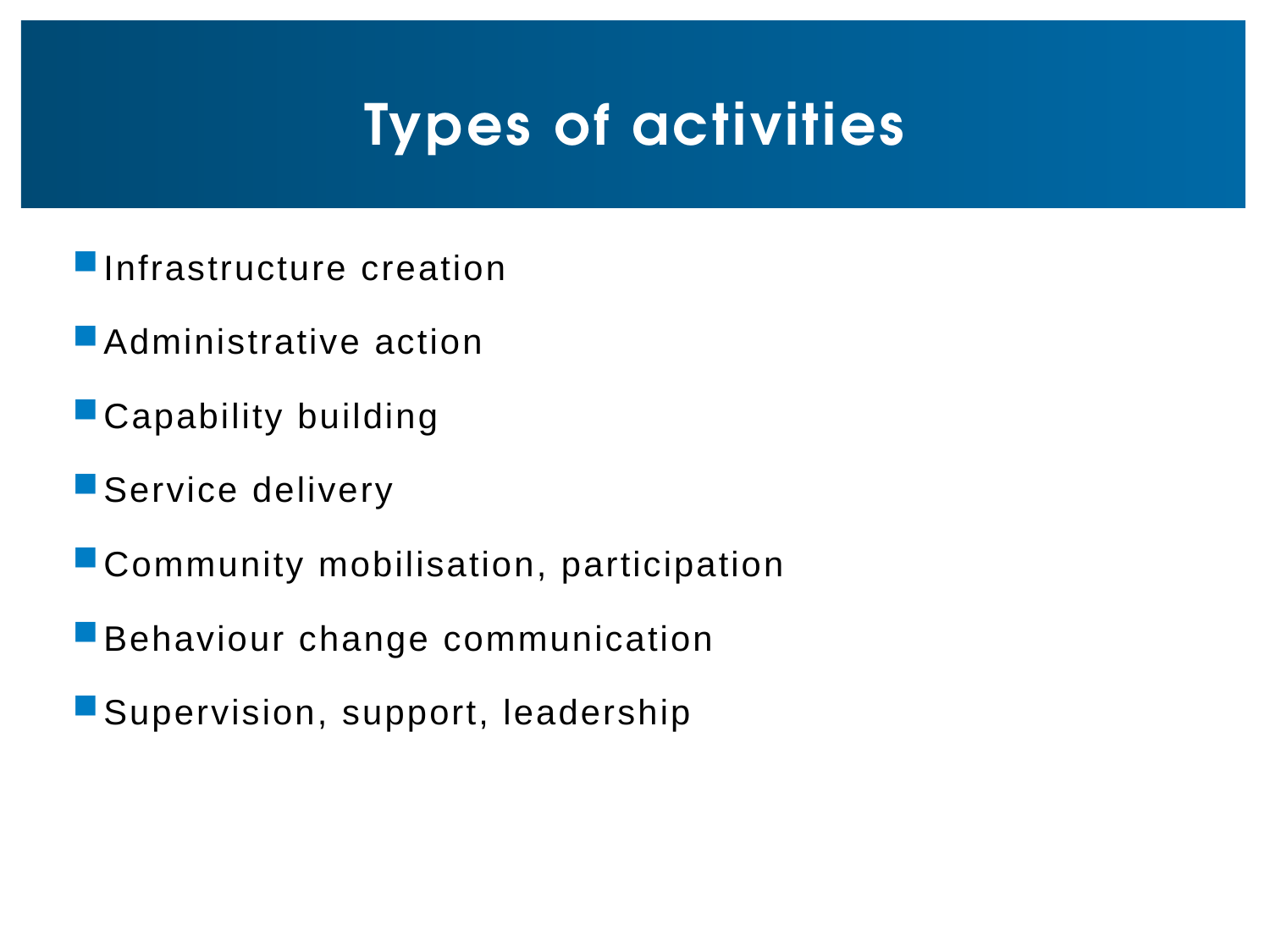

# Types of activities
Infrastructure creation
Administrative action
Capability building
Service delivery
Community mobilisation, participation
Behaviour change communication
Supervision, support, leadership